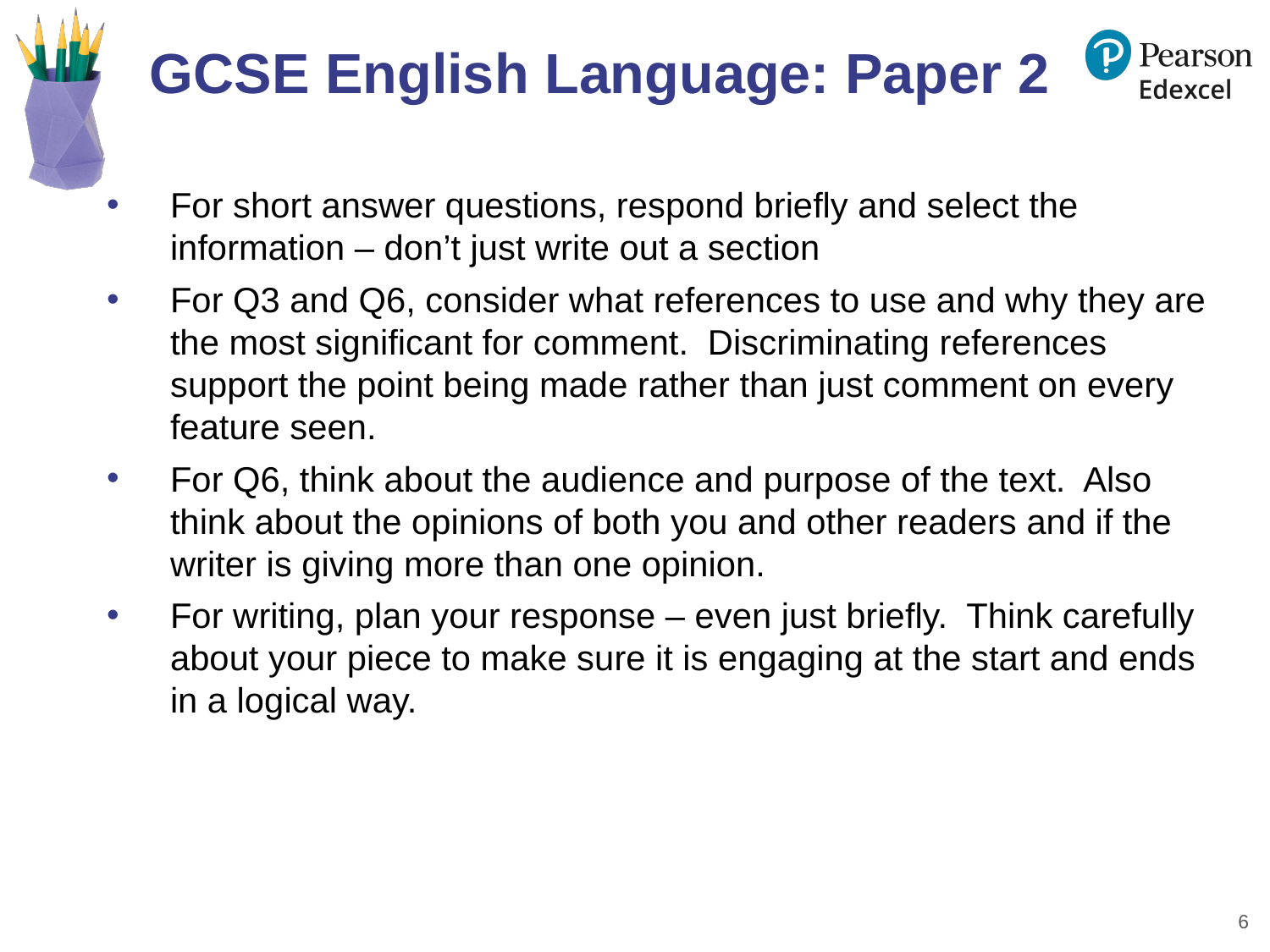

# GCSE English Language: Paper 2
For short answer questions, respond briefly and select the information – don’t just write out a section
For Q3 and Q6, consider what references to use and why they are the most significant for comment.  Discriminating references support the point being made rather than just comment on every feature seen.
For Q6, think about the audience and purpose of the text.  Also think about the opinions of both you and other readers and if the writer is giving more than one opinion.
For writing, plan your response – even just briefly.  Think carefully about your piece to make sure it is engaging at the start and ends in a logical way.